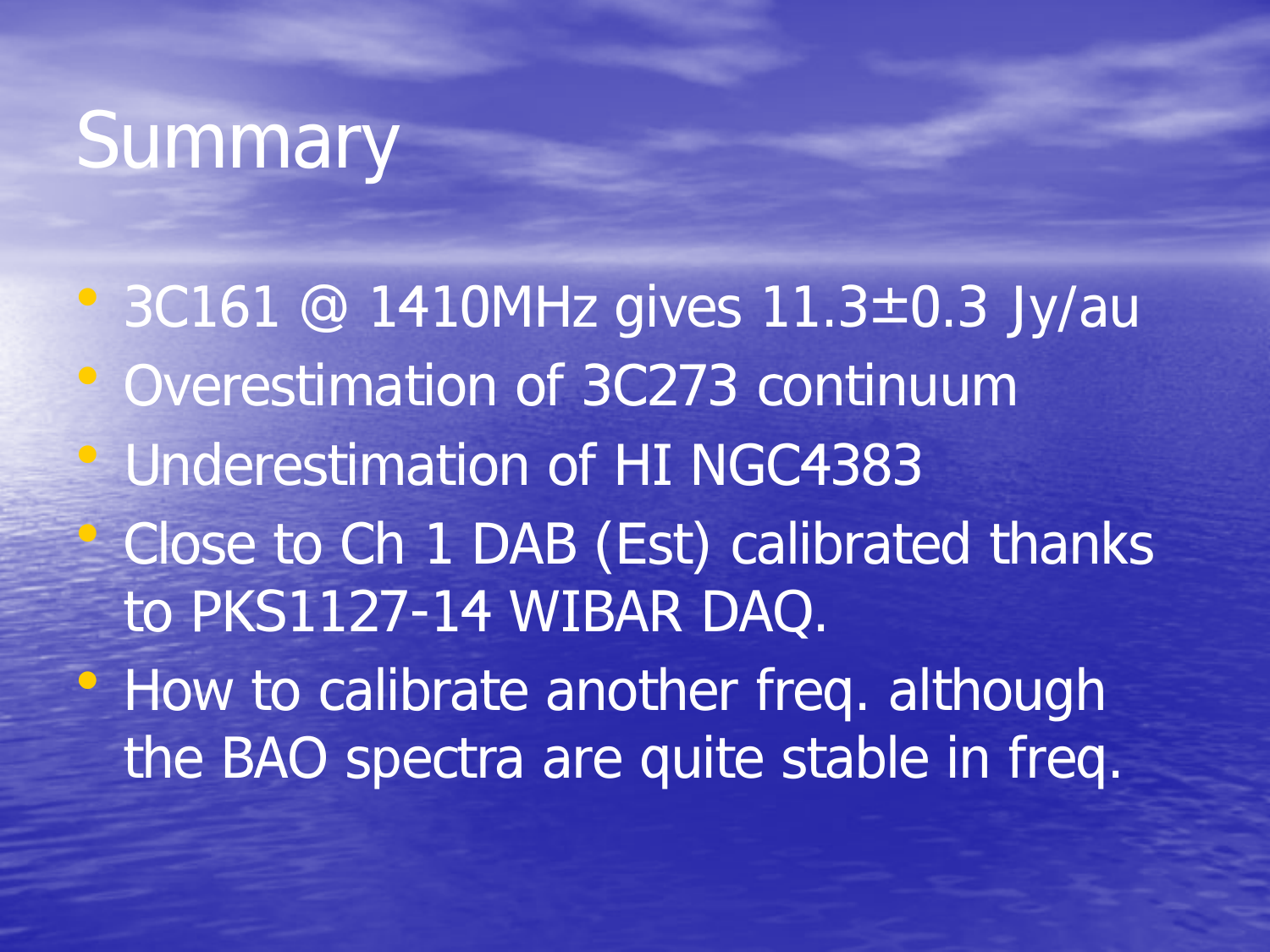

# Summary
3C161 @ 1410MHz gives 11.3±0.3 Jy/au
Overestimation of 3C273 continuum
Underestimation of HI NGC4383
Close to Ch 1 DAB (Est) calibrated thanks to PKS1127-14 WIBAR DAQ.
How to calibrate another freq. although the BAO spectra are quite stable in freq.